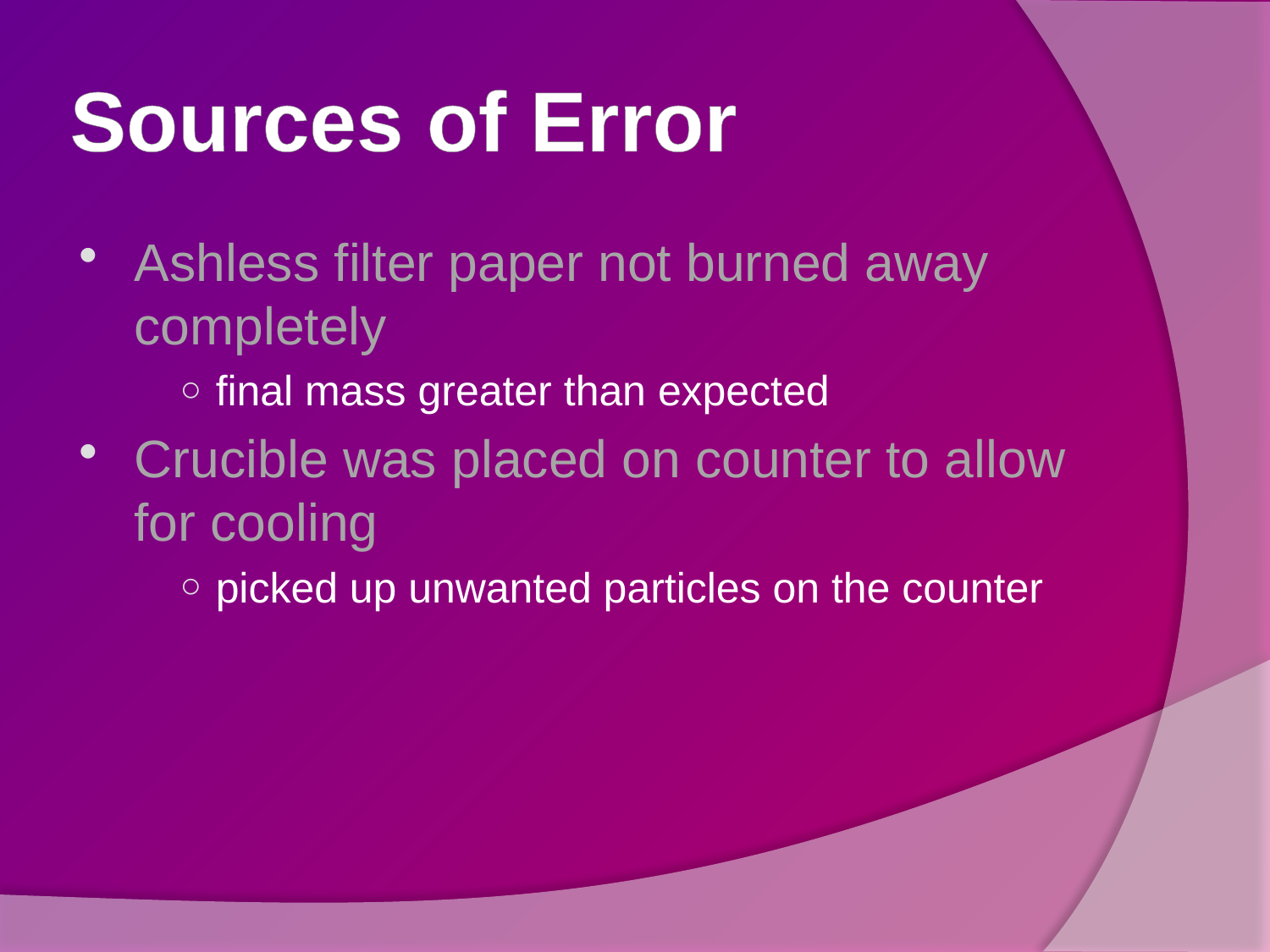

# Sources of Error
Ashless filter paper not burned away completely
final mass greater than expected
Crucible was placed on counter to allow for cooling
picked up unwanted particles on the counter